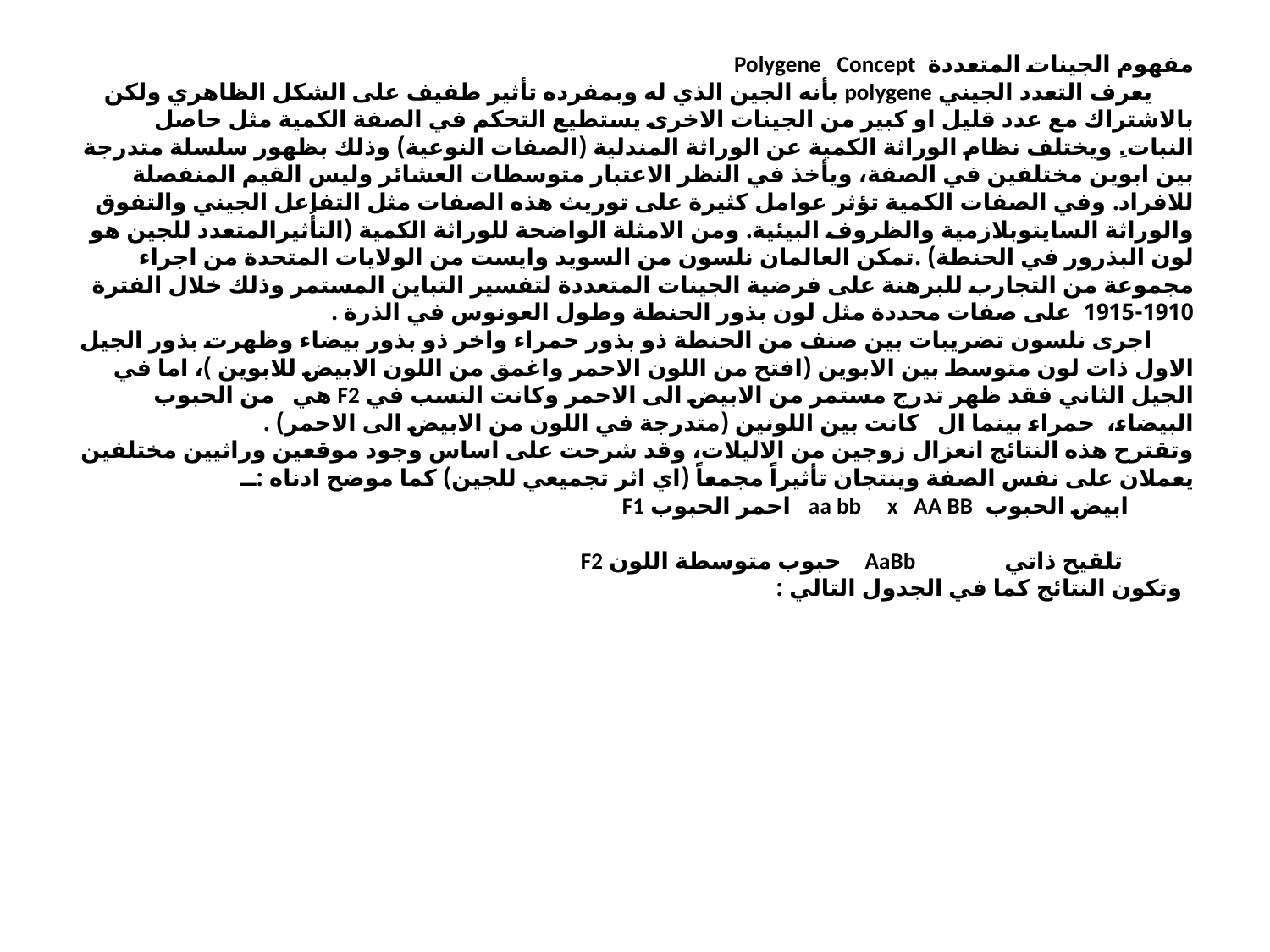

# مفهوم الجينات المتعددة  Polygene   Concept يعرف التعدد الجيني polygene بأنه الجين الذي له وبمفرده تأثير طفيف على الشكل الظاهري ولكن بالاشتراك مع عدد قليل او كبير من الجينات الاخرى يستطيع التحكم في الصفة الكمية مثل حاصل النبات.ِ ويختلف نظام الوراثة الكمية عن الوراثة المندلية (الصفات النوعية) وذلك بظهور سلسلة متدرجة بين ابوين مختلفين في الصفة، ويأخذ في النظر الاعتبار متوسطات العشائر وليس القيم المنفصلة للافراد. وفي الصفات الكمية تؤثر عوامل كثيرة على توريث هذه الصفات مثل التفاعل الجيني والتفوق والوراثة السايتوبلازمية والظروف البيئية. ومن الامثلة الواضحة للوراثة الكمية (التأُثيرالمتعدد للجين هو لون البذرور في الحنطة) .تمكن العالمان نلسون من السويد وايست من الولايات المتحدة من اجراء مجموعة من التجارب للبرهنة على فرضية الجينات المتعددة لتفسير التباين المستمر وذلك خلال الفترة 1910-1915  على صفات محددة مثل لون بذور الحنطة وطول العونوس في الذرة . اجرى نلسون تضريبات بين صنف من الحنطة ذو بذور حمراء واخر ذو بذور بيضاء وظهرت بذور الجيل الاول ذات لون متوسط بين الابوين (افتح من اللون الاحمر واغمق من اللون الابيض للابوين )، اما في الجيل الثاني فقد ظهر تدرج مستمر من الابيض الى الاحمر وكانت النسب في F2 هي   من الحبوب البيضاء،  حمراء بينما ال   كانت بين اللونين (متدرجة في اللون من الابيض الى الاحمر) . وتقترح هذه النتائج انعزال زوجين من الاليلات، وقد شرحت على اساس وجود موقعين وراثيين مختلفين يعملان على نفس الصفة وينتجان تأثيراً مجمعاً (اي اثر تجميعي للجين) كما موضح ادناه :ــ ابيض الحبوب  aa bb     x   AA BB   احمر الحبوب F1 تلقيح ذاتي               AaBb    حبوب متوسطة اللون F2 وتكون النتائج كما في الجدول التالي :